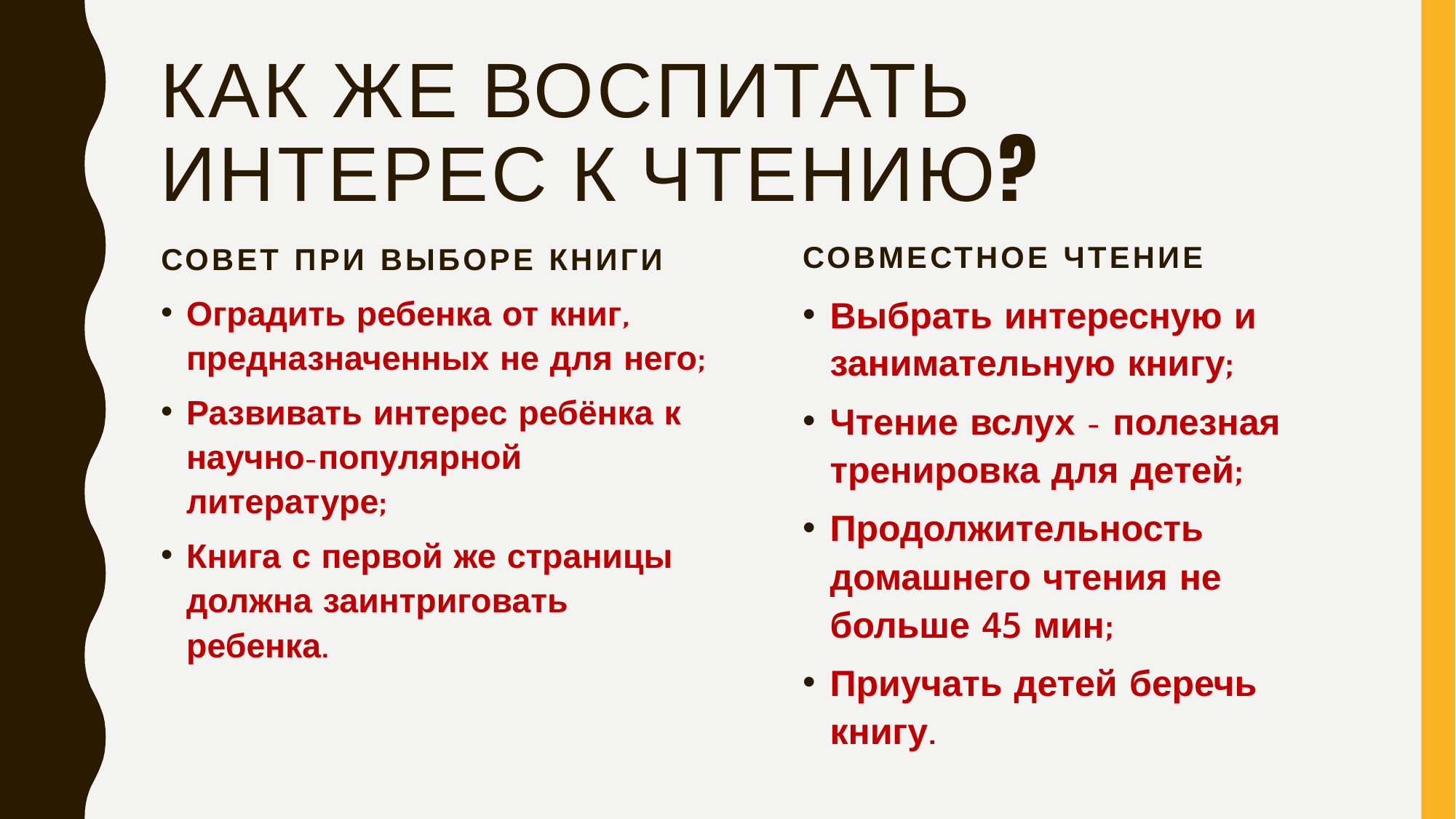

# Как же воспитать интерес к чтению?
Совет при выборе книги
совместное чтение
Оградить ребенка от книг, предназначенных не для него;
Развивать интерес ребёнка к научно-популярной литературе;
Книга с первой же страницы должна заинтриговать ребенка.

Выбрать интересную и занимательную книгу;
Чтение вслух - полезная тренировка для детей;
Продолжительность домашнего чтения не больше 45 мин;
Приучать детей беречь книгу.